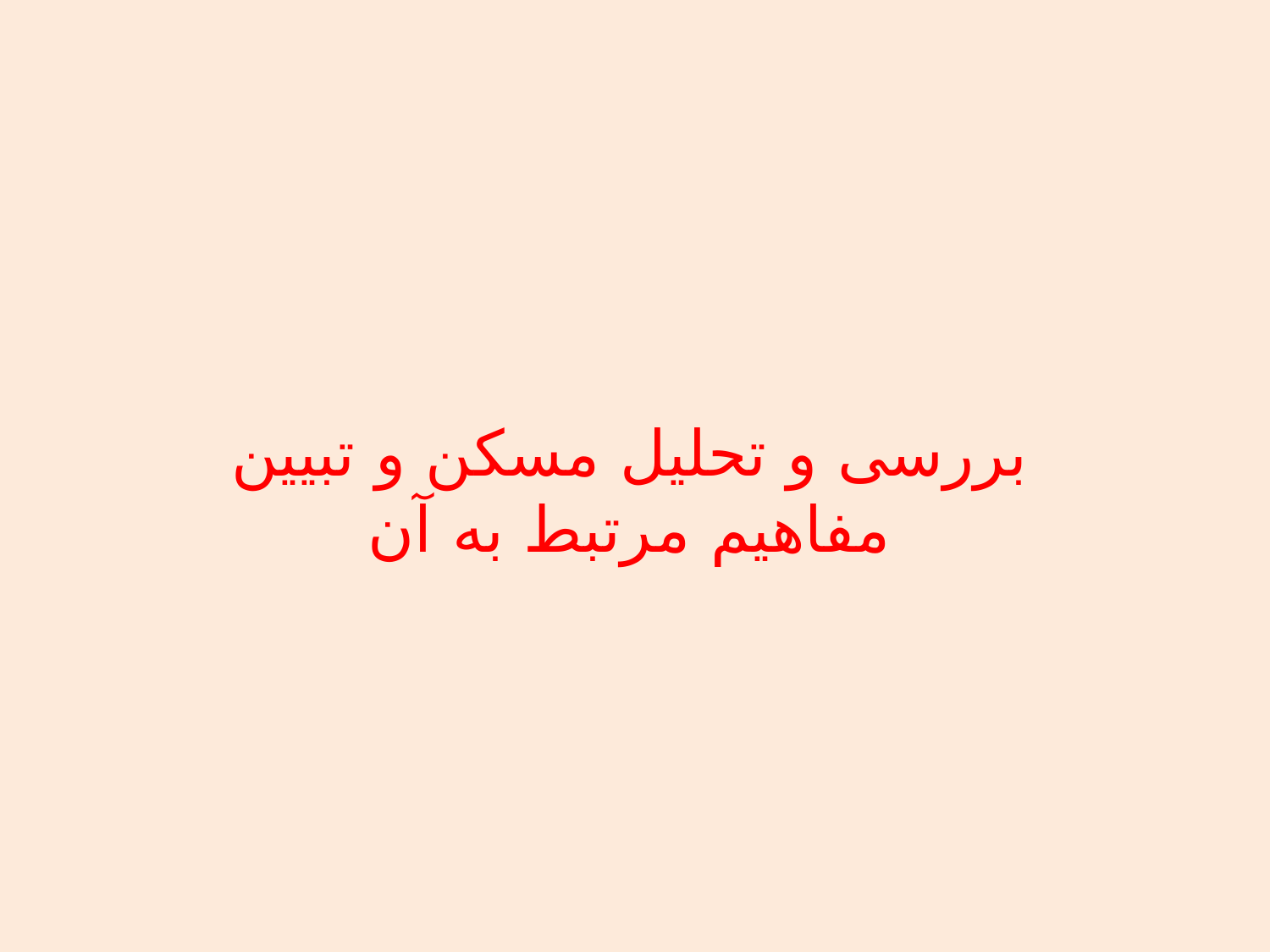

بررسی و تحلیل مسکن و تبیین مفاهیم مرتبط به آن